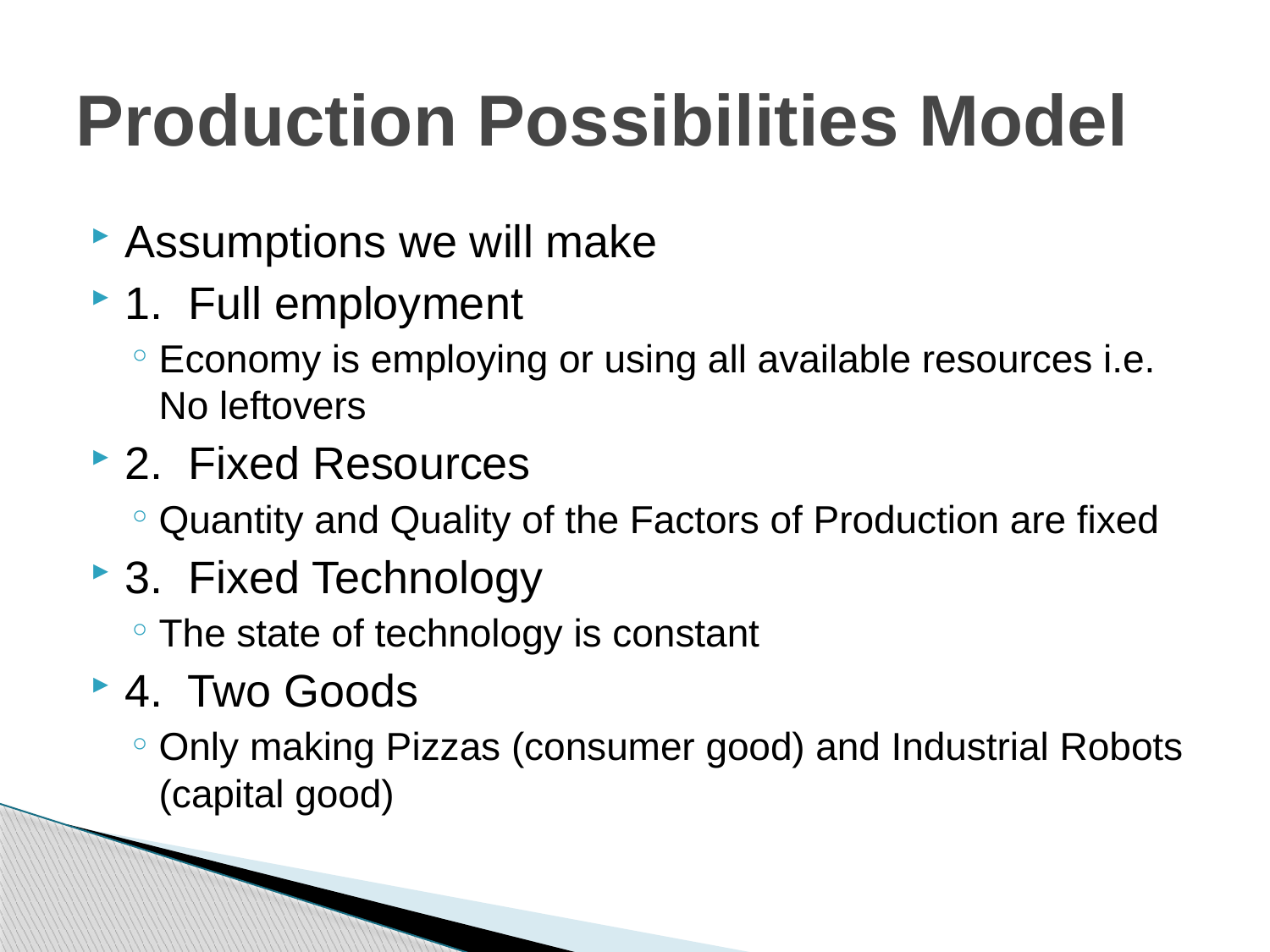

# Production Possibilities Model
Assumptions we will make
1.  Full employment
Economy is employing or using all available resources i.e. No leftovers
2.  Fixed Resources
Quantity and Quality of the Factors of Production are fixed
3.  Fixed Technology
The state of technology is constant
4.  Two Goods
Only making Pizzas (consumer good) and Industrial Robots (capital good)